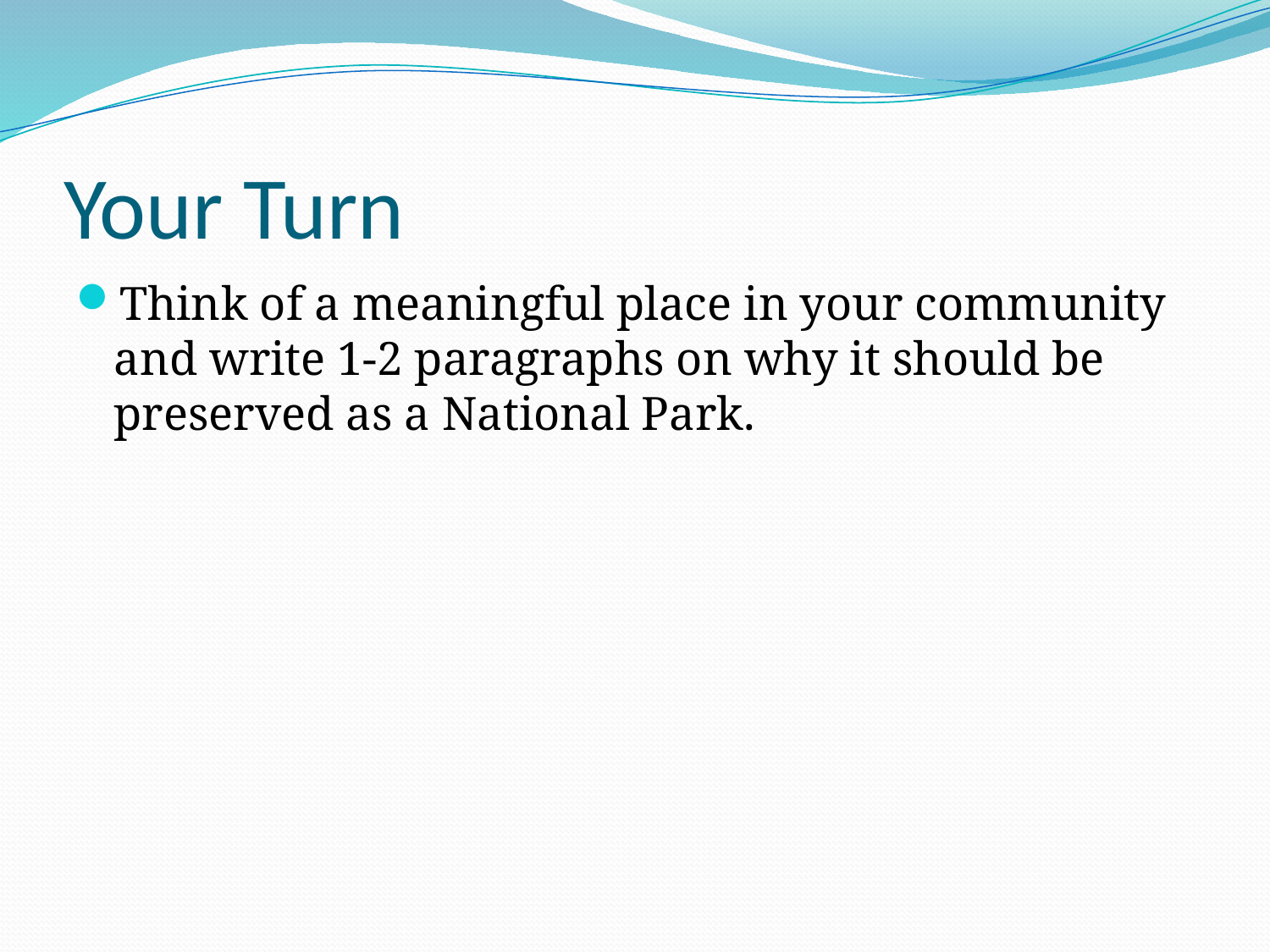

# Your Turn
Think of a meaningful place in your community and write 1-2 paragraphs on why it should be preserved as a National Park.